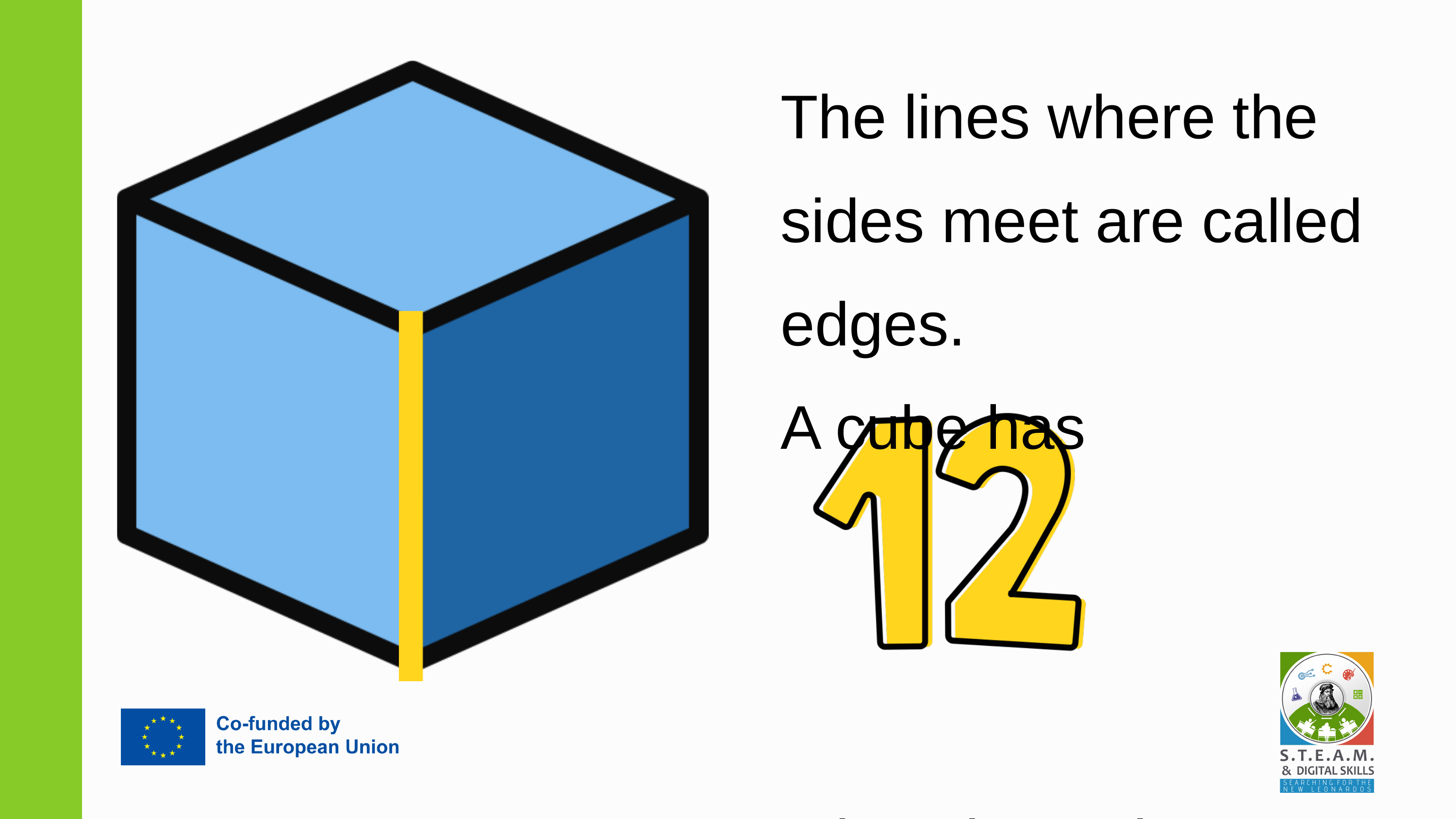

The lines where the sides meet are called edges.
A cube has

edges in total